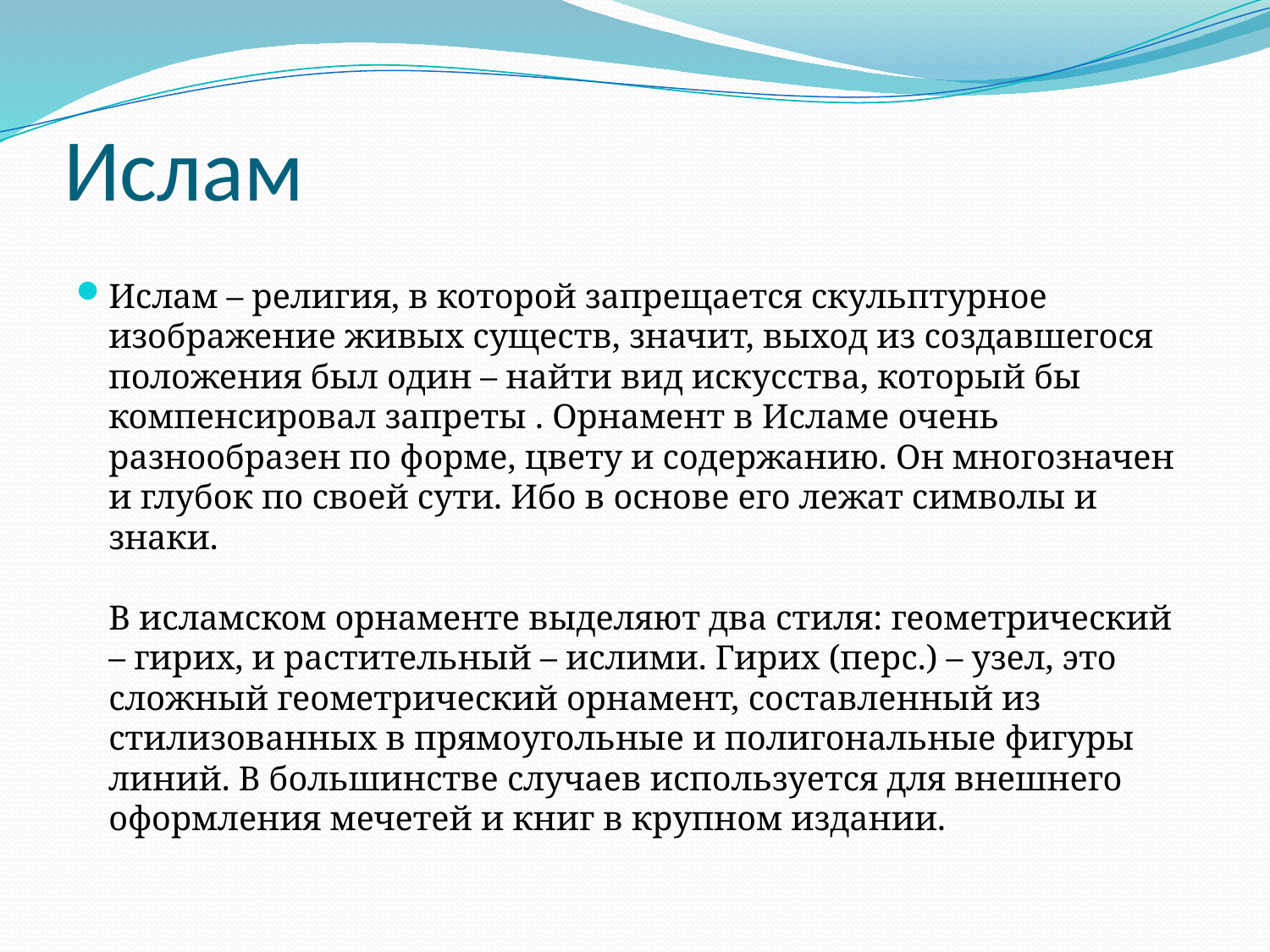

# Ислам
Ислам – религия, в которой запрещается скульптурное изображение живых существ, значит, выход из создавшегося положения был один – найти вид искусства, который бы компенсировал запреты . Орнамент в Исламе очень разнообразен по форме, цвету и содержанию. Он многозначен и глубок по своей сути. Ибо в основе его лежат символы и знаки.
В исламском орнаменте выделяют два стиля: геометрический – гирих, и растительный – ислими. Гирих (перс.) – узел, это сложный геометрический орнамент, составленный из стилизованных в прямоугольные и полигональные фигуры линий. В большинстве случаев используется для внешнего оформления мечетей и книг в крупном издании.